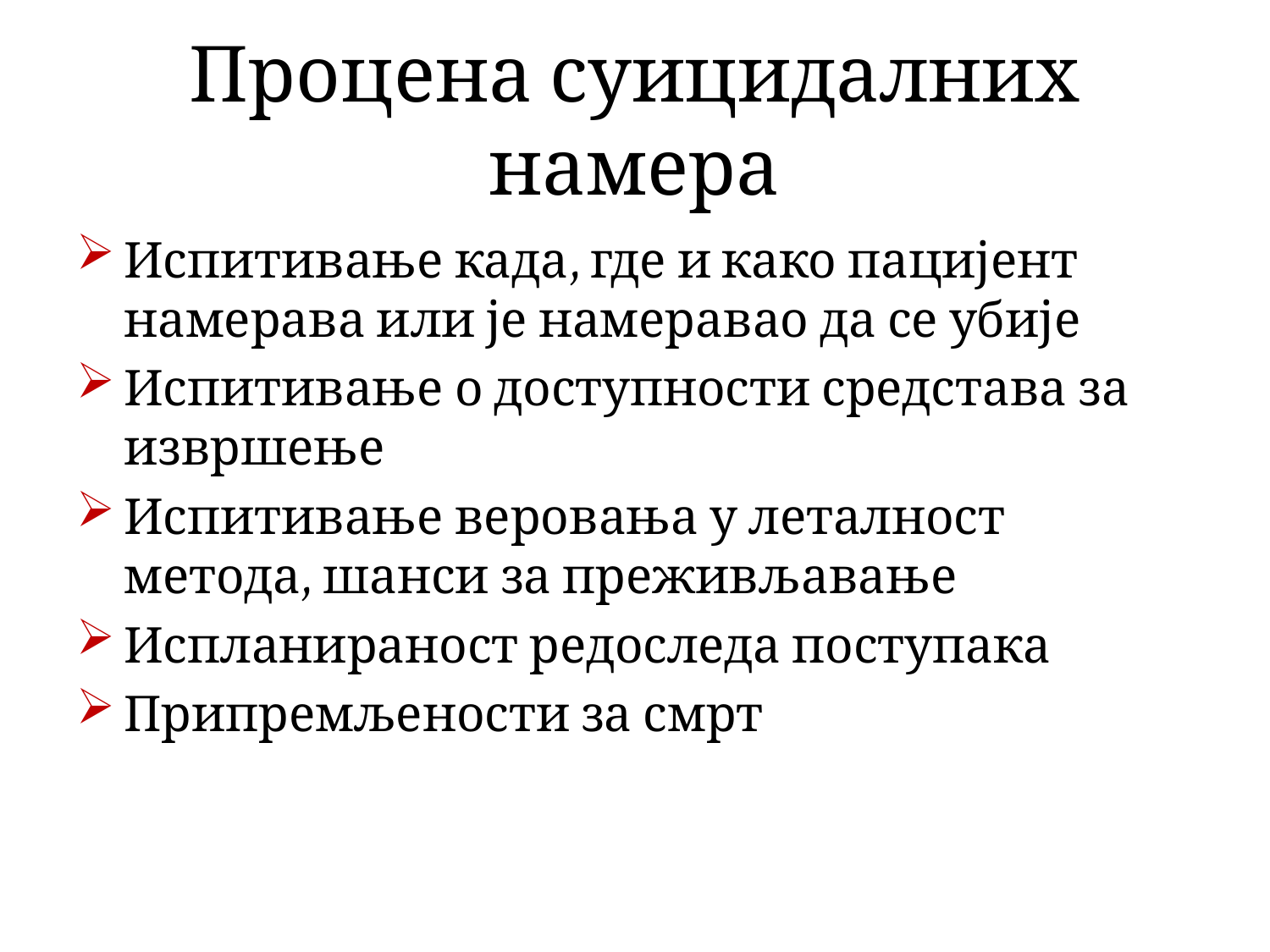

# Процена суицидалних намера
Испитивање када, где и како пацијент намерава или је намеравао да се убије
Испитивање о доступности средстава за извршење
Испитивање веровања у леталност метода, шанси за преживљавање
Испланираност редоследа поступака
Припремљености за смрт